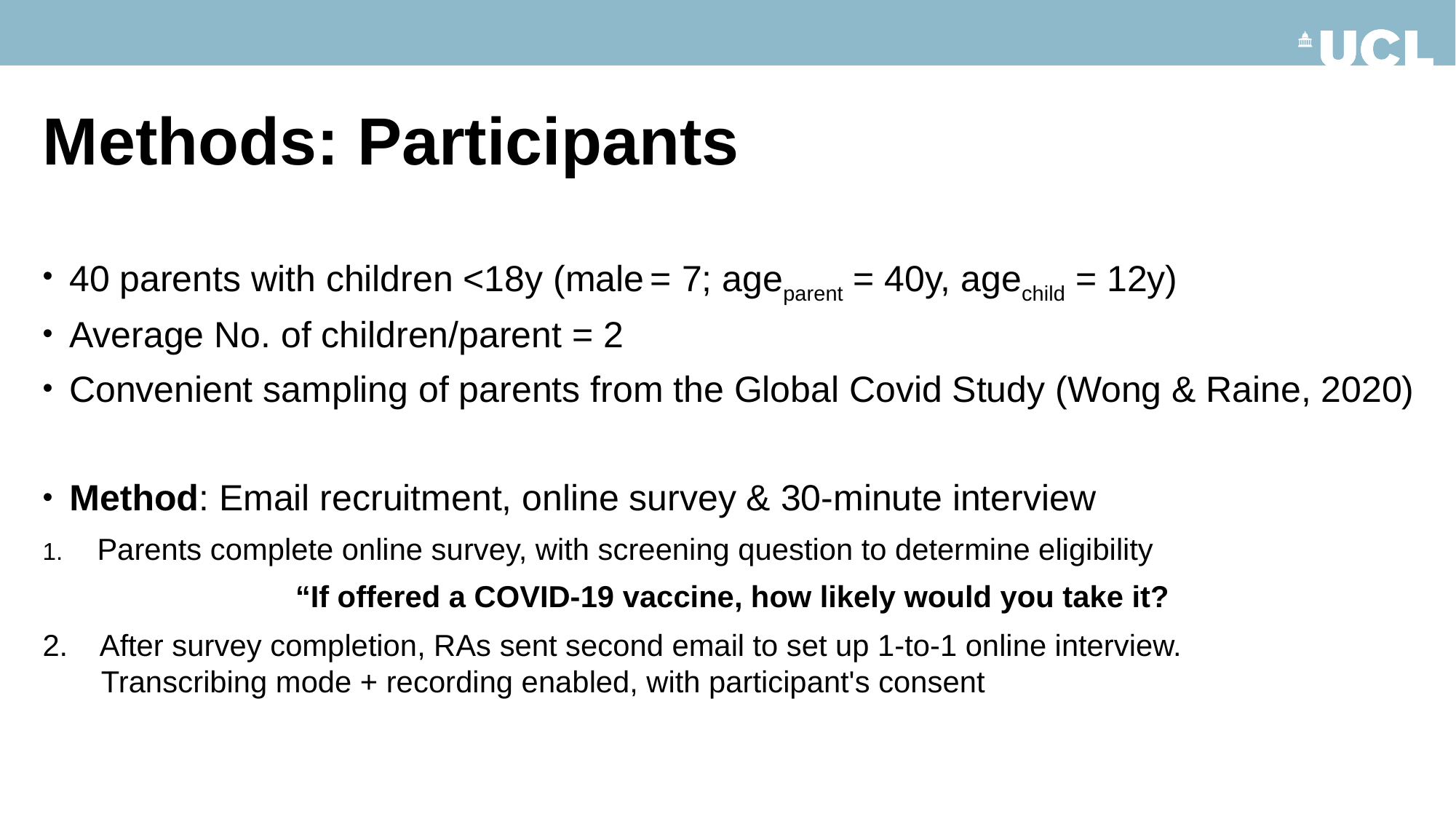

# Methods: Participants
40 parents with children <18y (male = 7; ageparent = 40y, agechild = 12y)
Average No. of children/parent = 2
Convenient sampling of parents from the Global Covid Study (Wong & Raine, 2020)

Method: Email recruitment, online survey & 30-minute interview
Parents complete online survey, with screening question to determine eligibility
“If offered a COVID-19 vaccine, how likely would you take it?
2.    After survey completion, RAs sent second email to set up 1-to-1 online interview.
       Transcribing mode + recording enabled, with participant's consent